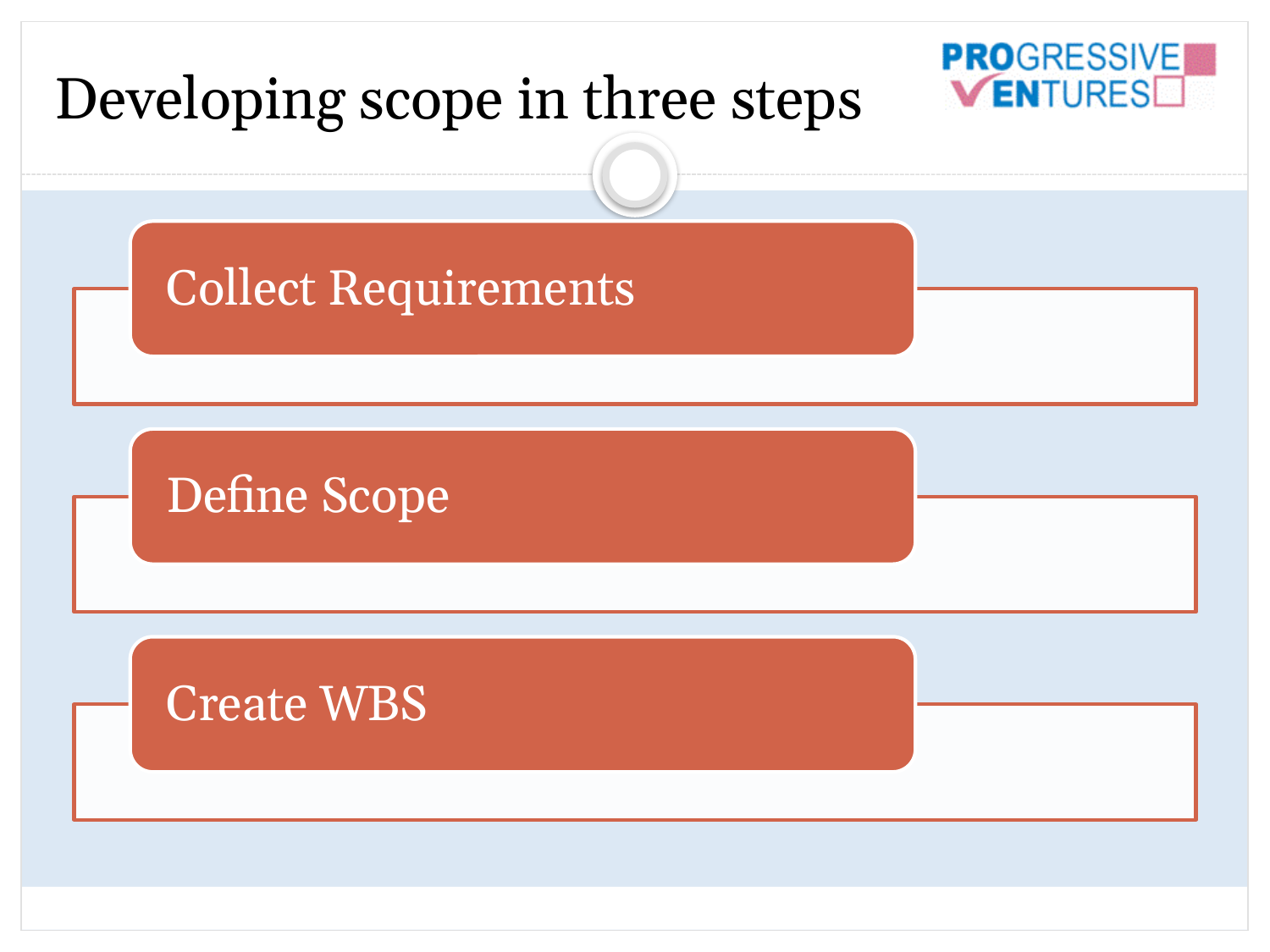

# Developing scope in three steps
Collect Requirements
Define Scope
Create WBS